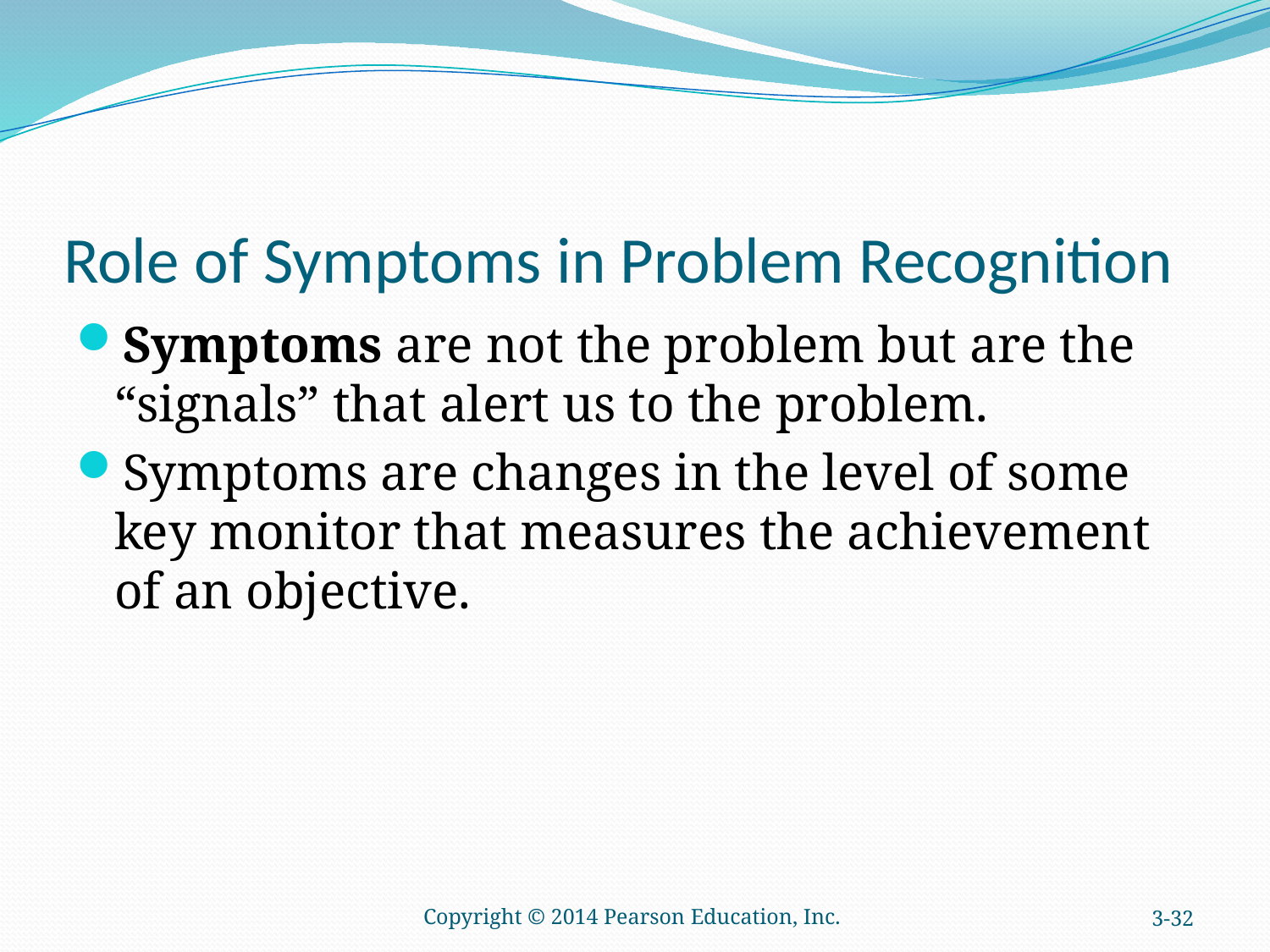

# Role of Symptoms in Problem Recognition
Symptoms are not the problem but are the “signals” that alert us to the problem.
Symptoms are changes in the level of some key monitor that measures the achievement of an objective.